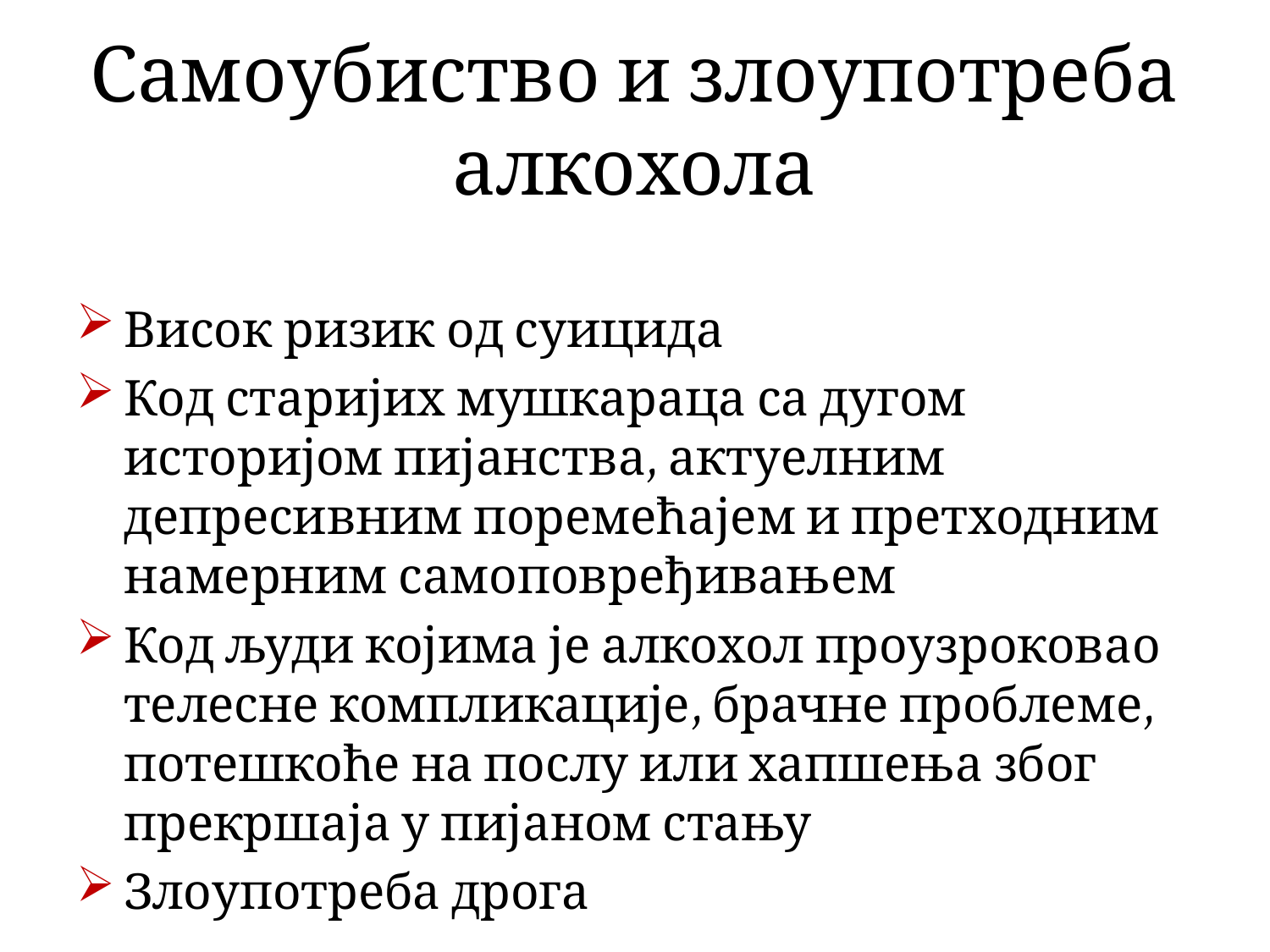

# Самоубиство и злоупотреба алкохола

Висок ризик од суицида
Код старијих мушкараца са дугом историјом пијанства, актуелним депресивним поремећајем и претходним намерним самоповређивањем
Код људи којима је алкохол проузроковао телесне компликације, брачне проблеме, потешкоће на послу или хапшења због прекршаја у пијаном стању
Злоупотреба дрога